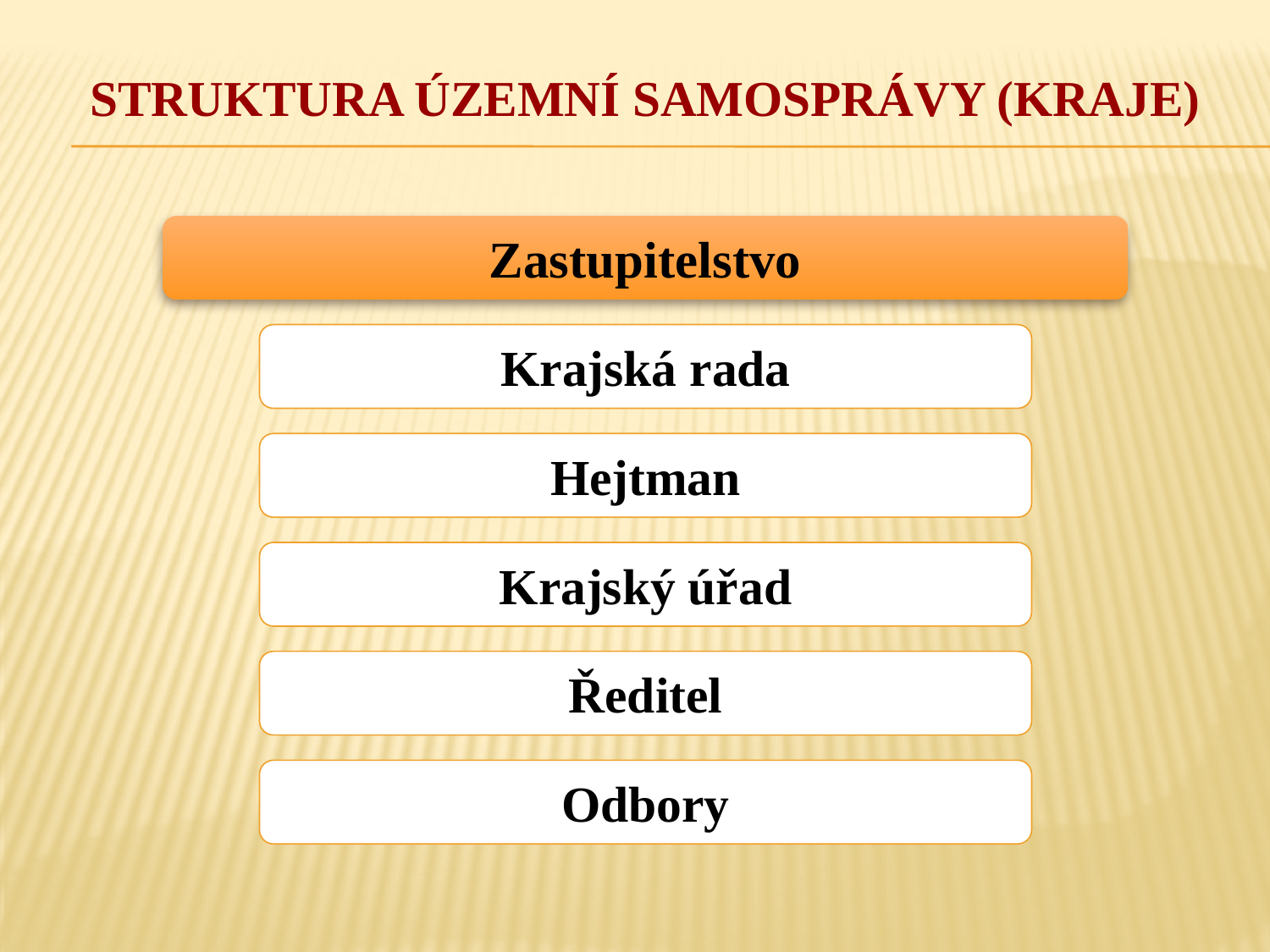

# Struktura územní samosprávy (kraje)
Zastupitelstvo
Krajská rada
Hejtman
Krajský úřad
Ředitel
Odbory